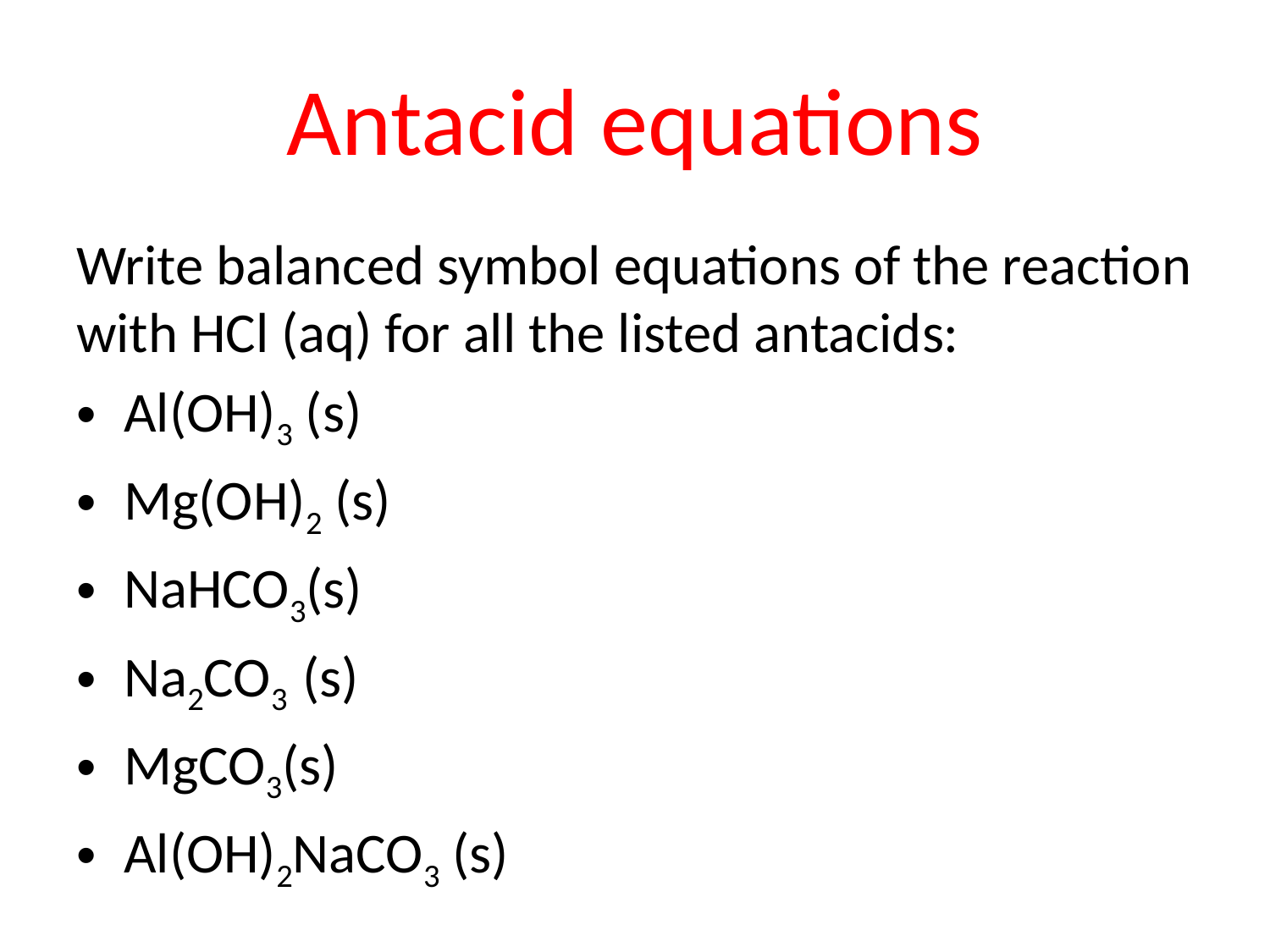

# Antacid equations
Write balanced symbol equations of the reaction with HCl (aq) for all the listed antacids:
Al(OH)3 (s)
Mg(OH)2 (s)
NaHCO3(s)
Na2CO3  (s)
MgCO3(s)
Al(OH)2NaCO3 (s)